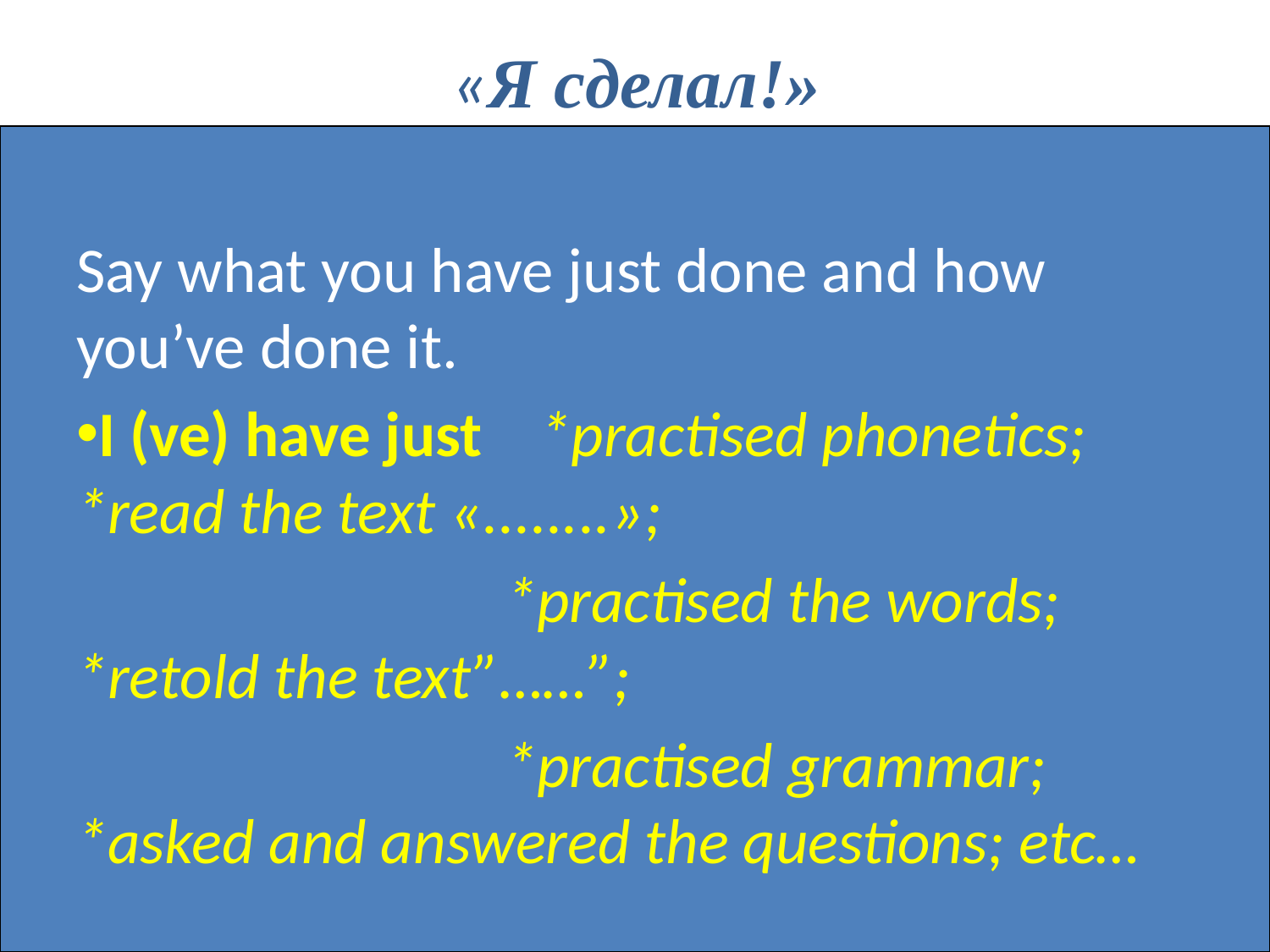

Say what you have just done and how you’ve done it.
I (ve) have just    *practised phonetics;	*read the text «........»;
 	                     *practised the words;  *retold the text”……”;
	                     *practised grammar;	*asked and answered the questions; etc…

«Я сделал!»